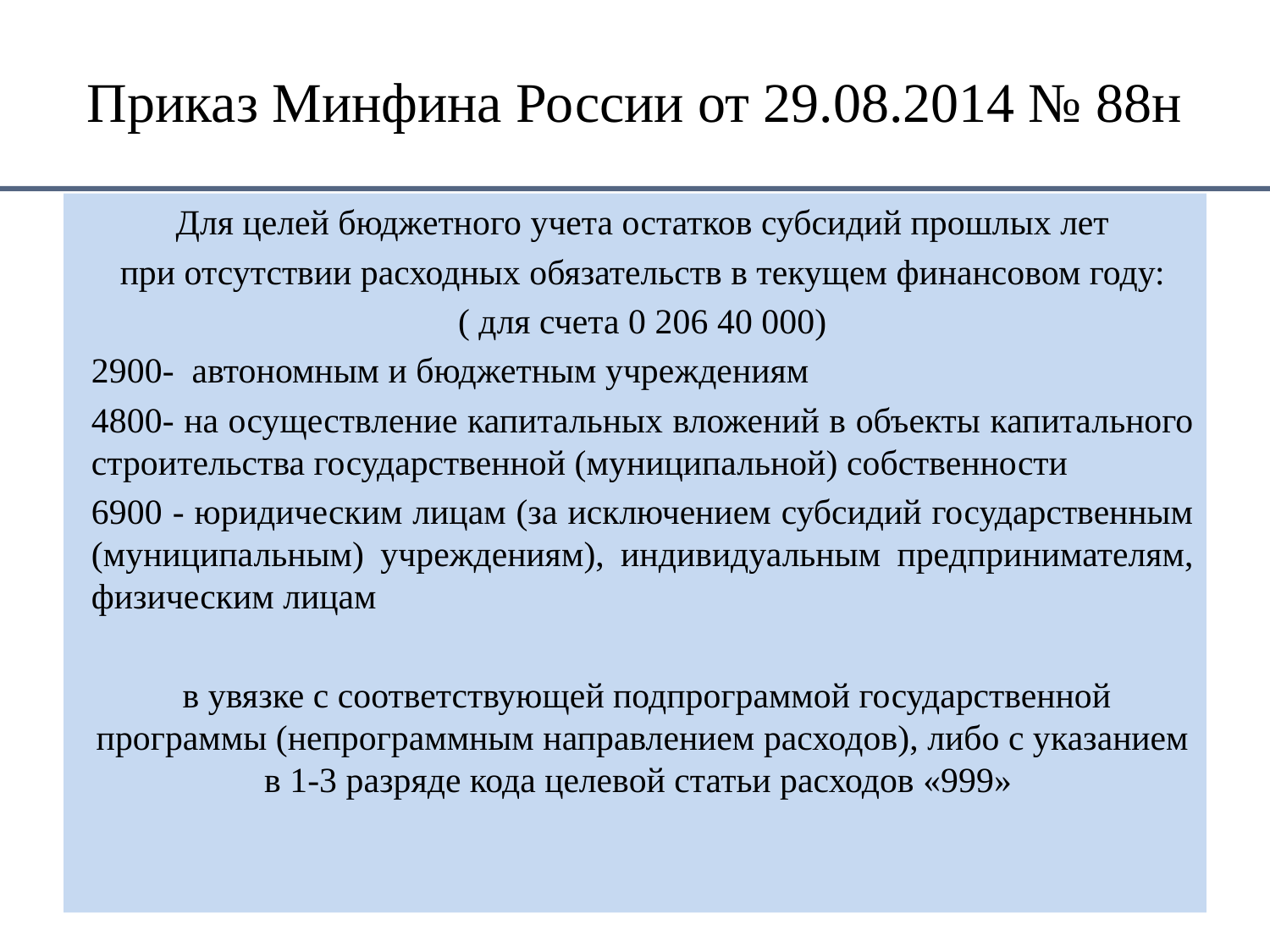

# Приказ Минфина России от 29.08.2014 № 88н

Для целей бюджетного учета остатков субсидий прошлых лет
 при отсутствии расходных обязательств в текущем финансовом году:
( для счета 0 206 40 000)
2900-  автономным и бюджетным учреждениям
4800- на осуществление капитальных вложений в объекты капитального строительства государственной (муниципальной) собственности
6900 - юридическим лицам (за исключением субсидий государственным (муниципальным) учреждениям), индивидуальным предпринимателям, физическим лицам

 в увязке с соответствующей подпрограммой государственной программы (непрограммным направлением расходов), либо с указанием в 1-3 разряде кода целевой статьи расходов «999»